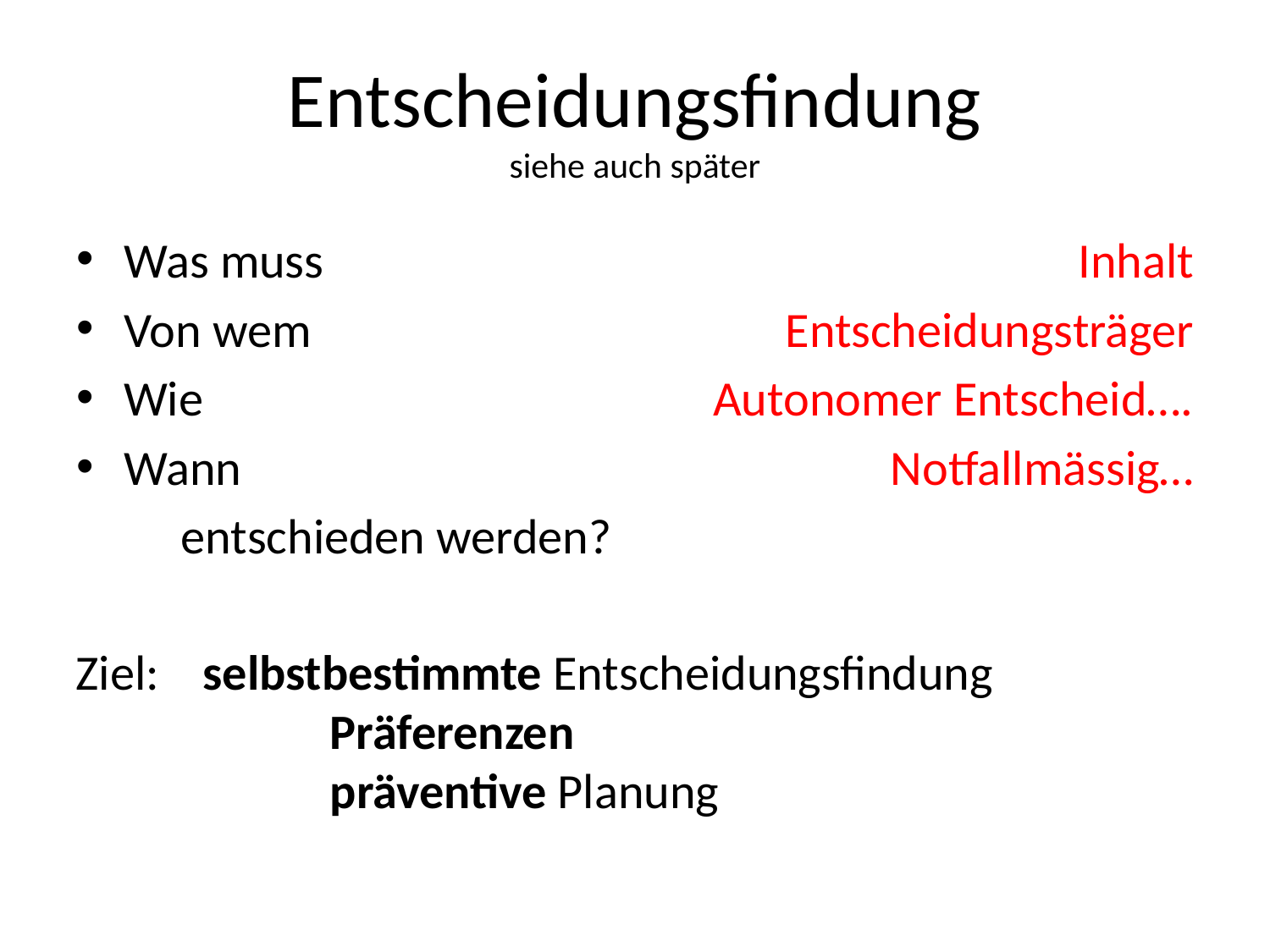

# Entscheidungsfindung siehe auch später
Was muss
Von wem
Wie
Wann
entschieden werden?
Inhalt
Entscheidungsträger
Autonomer Entscheid….
Notfallmässig…
Ziel:	selbstbestimmte Entscheidungsfindung
		Präferenzen
		präventive Planung